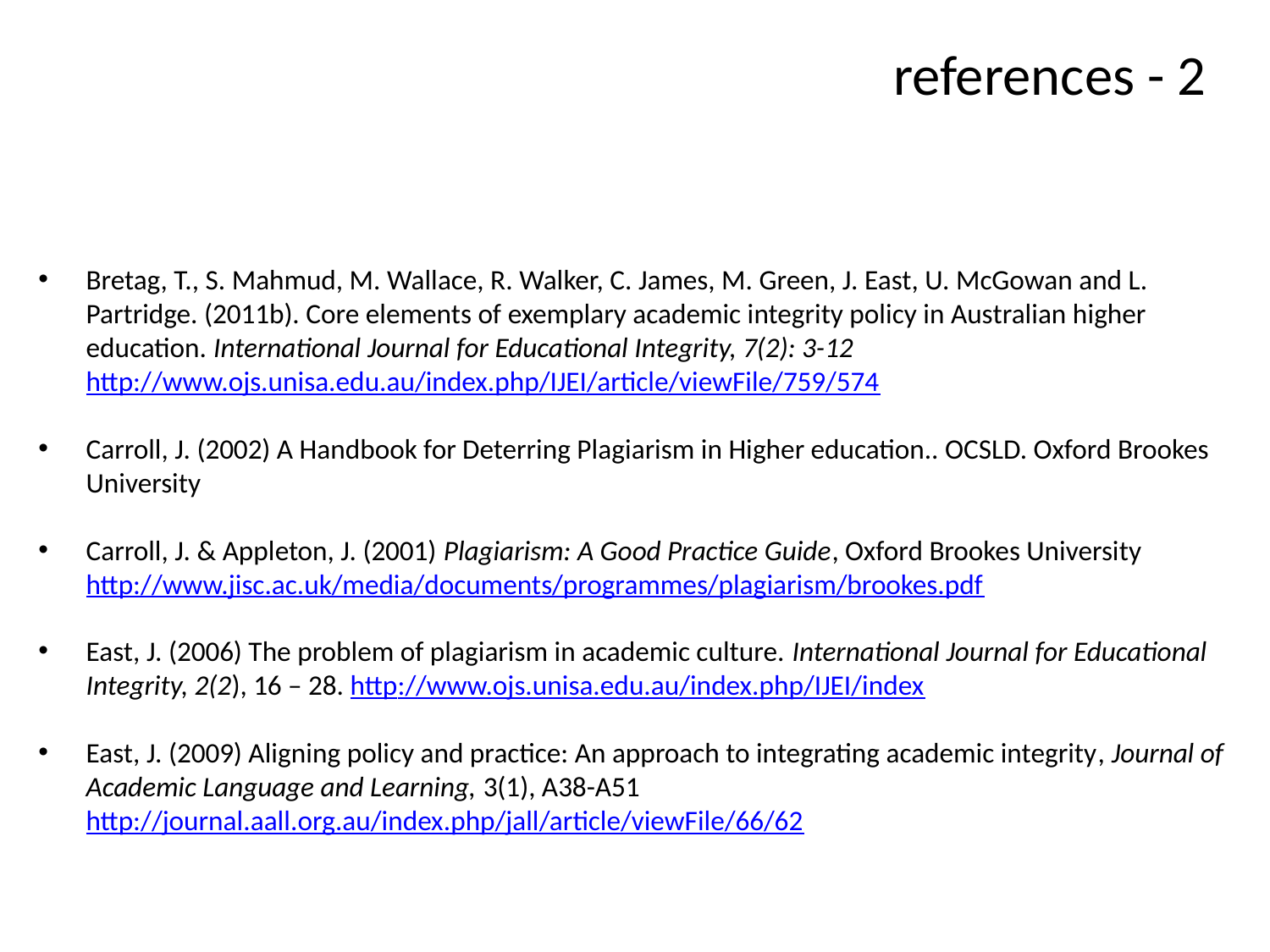

references - 2
Bretag, T., S. Mahmud, M. Wallace, R. Walker, C. James, M. Green, J. East, U. McGowan and L. Partridge. (2011b). Core elements of exemplary academic integrity policy in Australian higher education. International Journal for Educational Integrity, 7(2): 3-12 http://www.ojs.unisa.edu.au/index.php/IJEI/article/viewFile/759/574

Carroll, J. (2002) A Handbook for Deterring Plagiarism in Higher education.. OCSLD. Oxford Brookes University

Carroll, J. & Appleton, J. (2001) Plagiarism: A Good Practice Guide, Oxford Brookes University http://www.jisc.ac.uk/media/documents/programmes/plagiarism/brookes.pdf

East, J. (2006) The problem of plagiarism in academic culture. International Journal for Educational Integrity, 2(2), 16 – 28. http://www.ojs.unisa.edu.au/index.php/IJEI/index

East, J. (2009) Aligning policy and practice: An approach to integrating academic integrity, Journal of Academic Language and Learning, 3(1), A38-A51 http://journal.aall.org.au/index.php/jall/article/viewFile/66/62